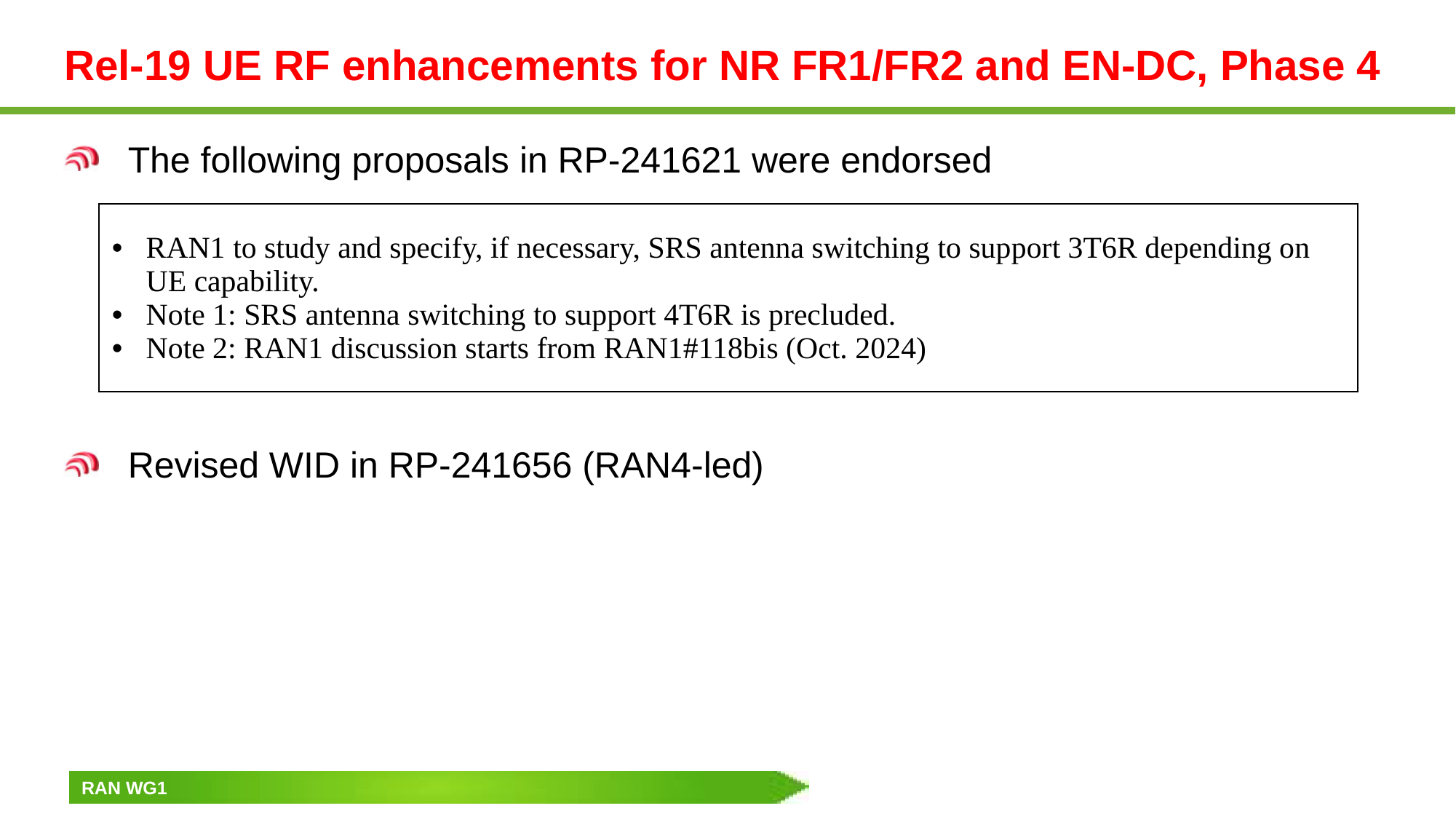

# Rel-19 UE RF enhancements for NR FR1/FR2 and EN-DC, Phase 4
The following proposals in RP-241621 were endorsed

Revised WID in RP-241656 (RAN4-led)

| RAN1 to study and specify, if necessary, SRS antenna switching to support 3T6R depending on UE capability. Note 1: SRS antenna switching to support 4T6R is precluded. Note 2: RAN1 discussion starts from RAN1#118bis (Oct. 2024) |
| --- |